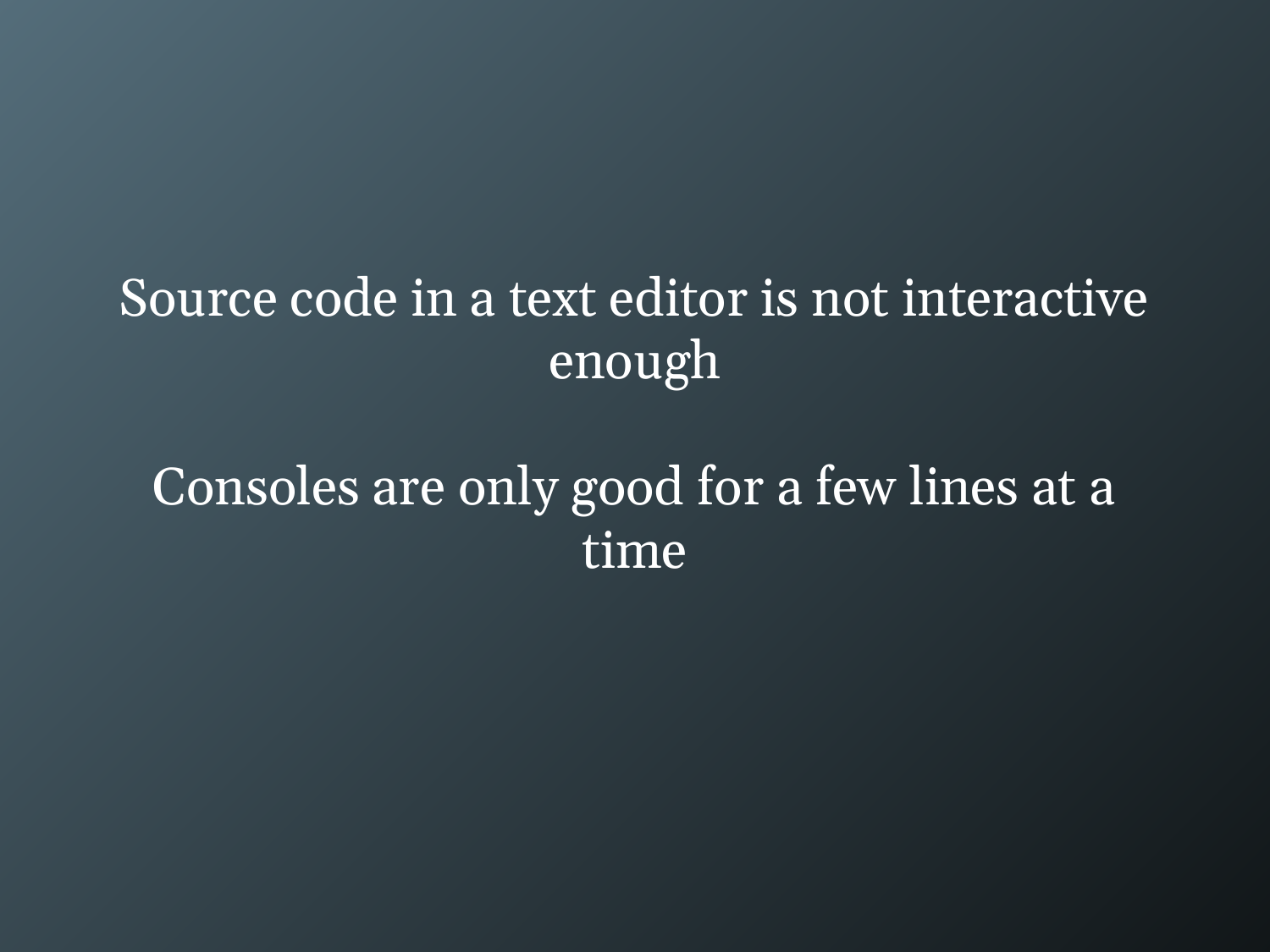

# Source code in a text editor is not interactive enough Consoles are only good for a few lines at a time